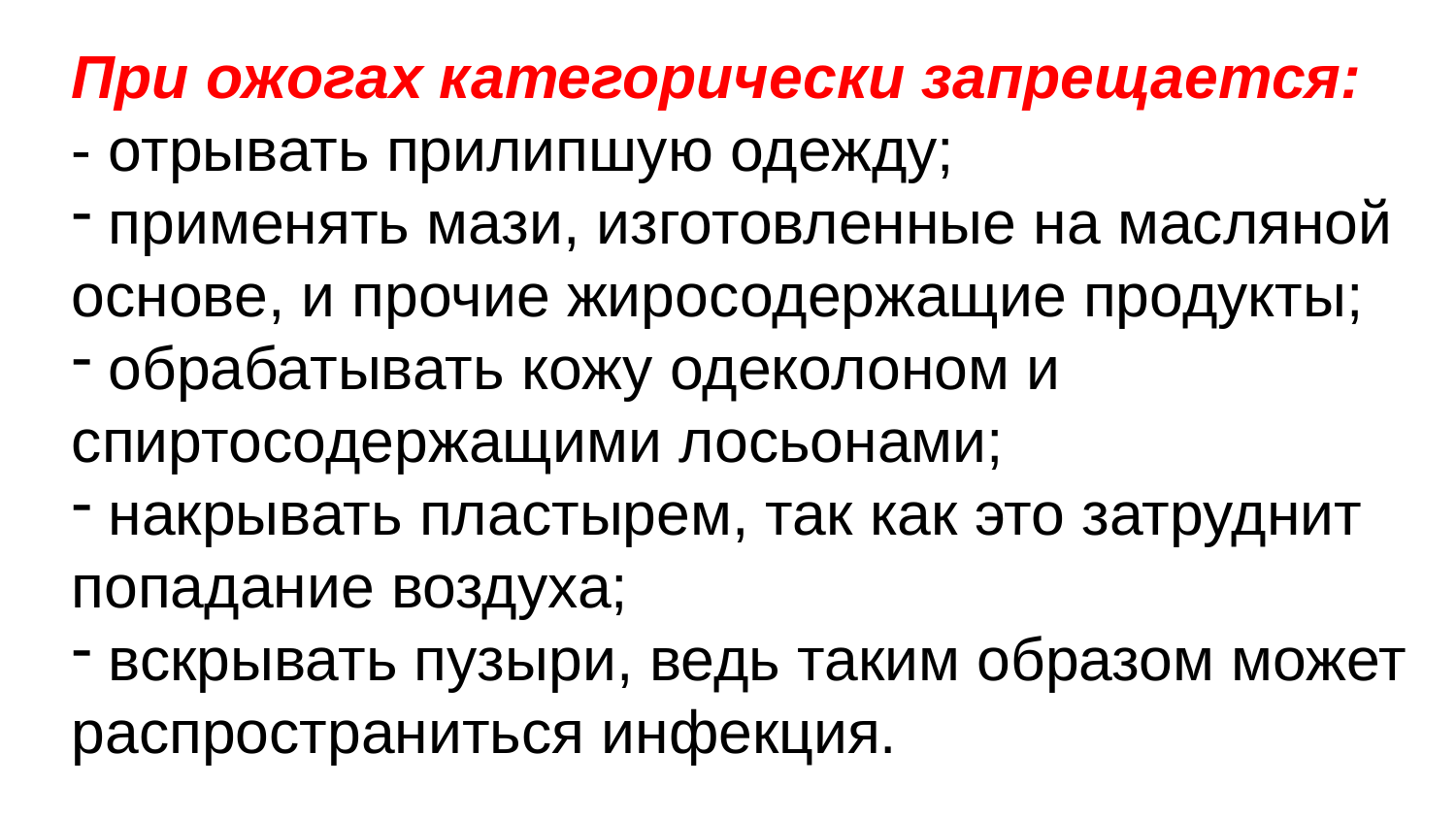

При ожогах категорически запрещается:
- отрывать прилипшую одежду;
 применять мази, изготовленные на масляной основе, и прочие жиросодержащие продукты;
 обрабатывать кожу одеколоном и спиртосодержащими лосьонами;
 накрывать пластырем, так как это затруднит попадание воздуха;
 вскрывать пузыри, ведь таким образом может распространиться инфекция.